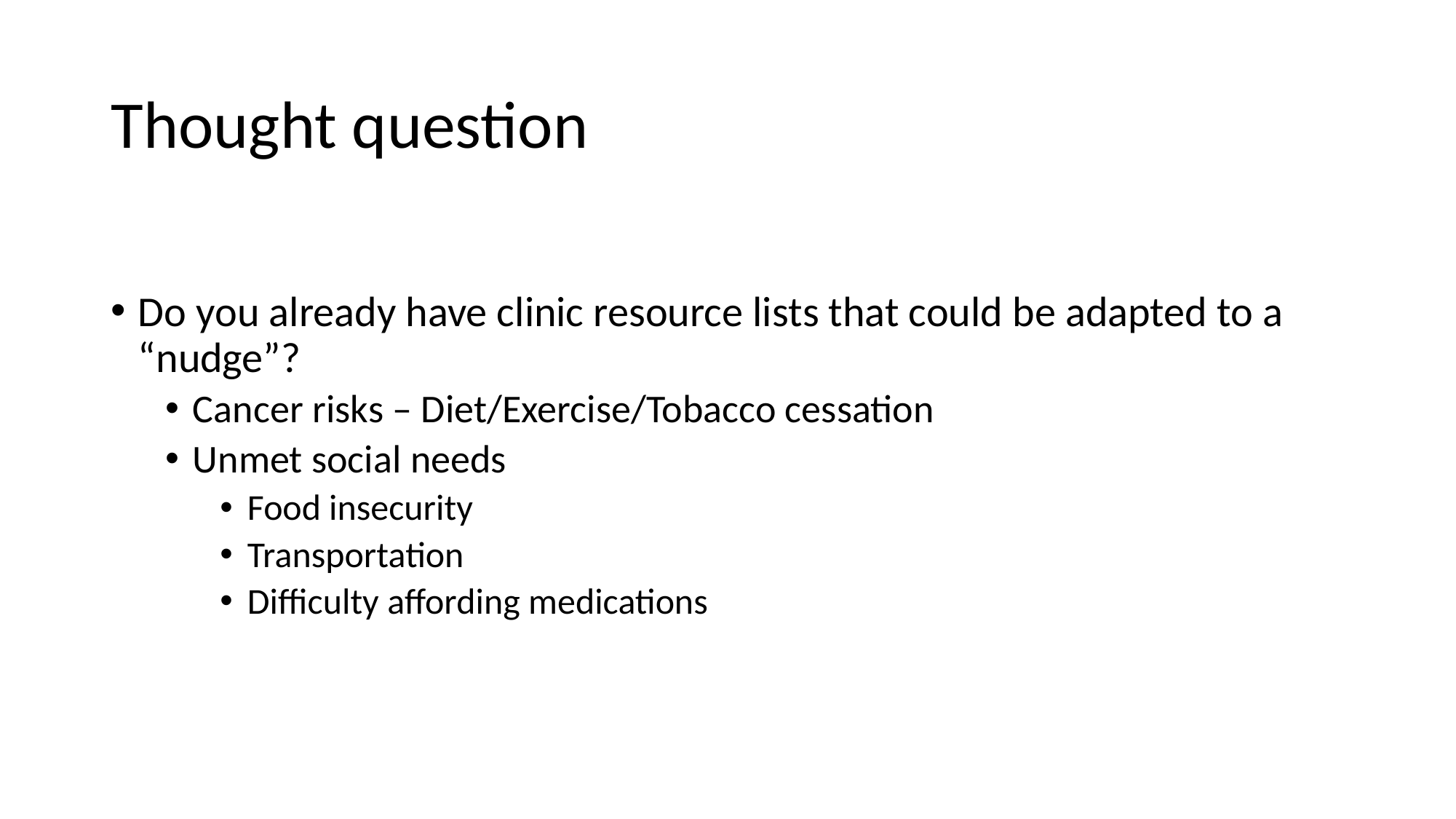

# Thought question

Do you already have clinic resource lists that could be adapted to a “nudge”?
Cancer risks – Diet/Exercise/Tobacco cessation
Unmet social needs
Food insecurity
Transportation
Difficulty affording medications